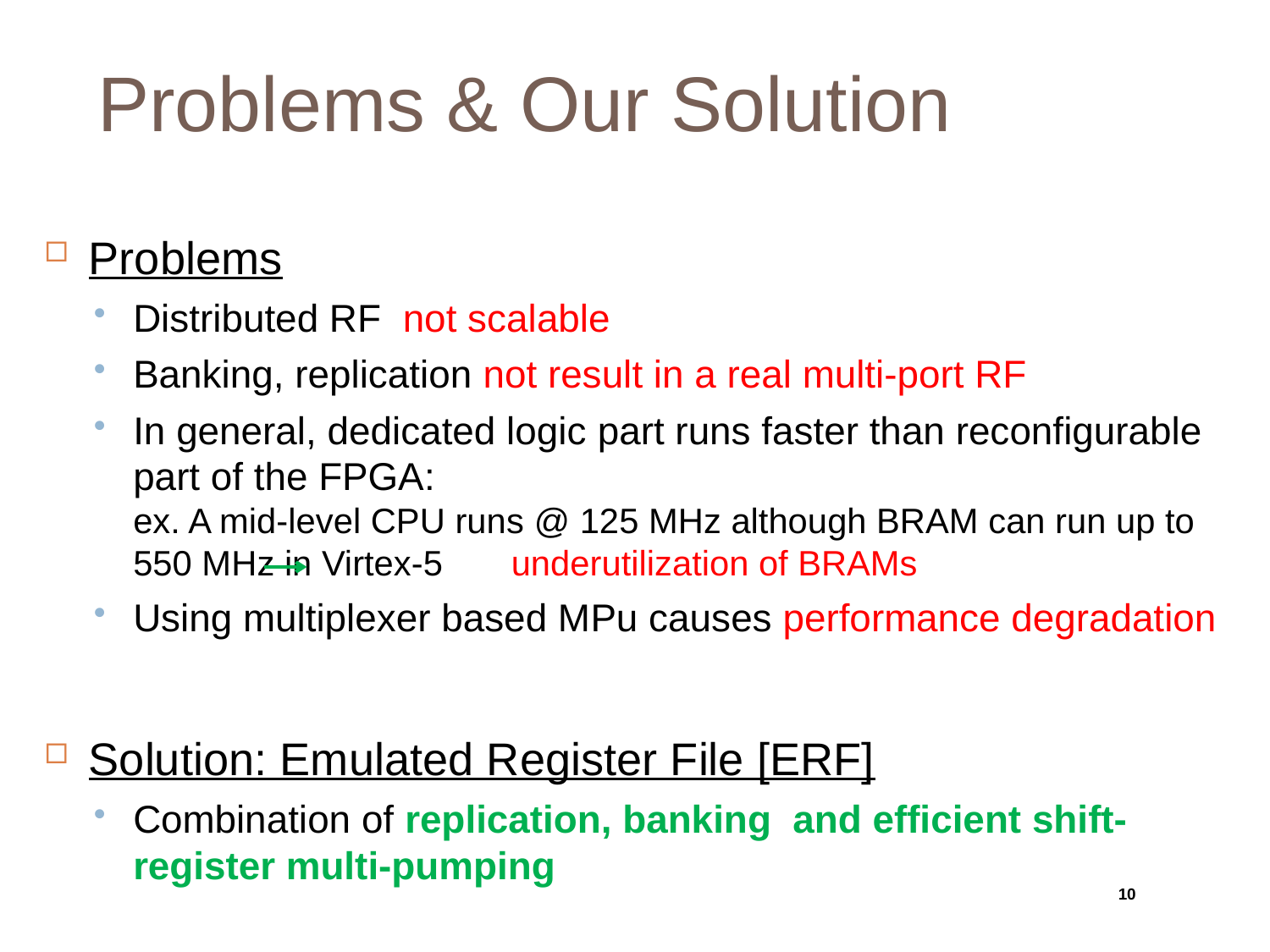

# Problems & Our Solution
Problems
Distributed RF  not scalable
Banking, replication not result in a real multi-port RF
In general, dedicated logic part runs faster than reconfigurable part of the FPGA:
ex. A mid-level CPU runs @ 125 MHz although BRAM can run up to 550 MHz in Virtex-5       underutilization of BRAMs
Using multiplexer based MPu causes performance degradation

Solution: Emulated Register File [ERF]
Combination of replication, banking  and efficient shift-register multi-pumping

10